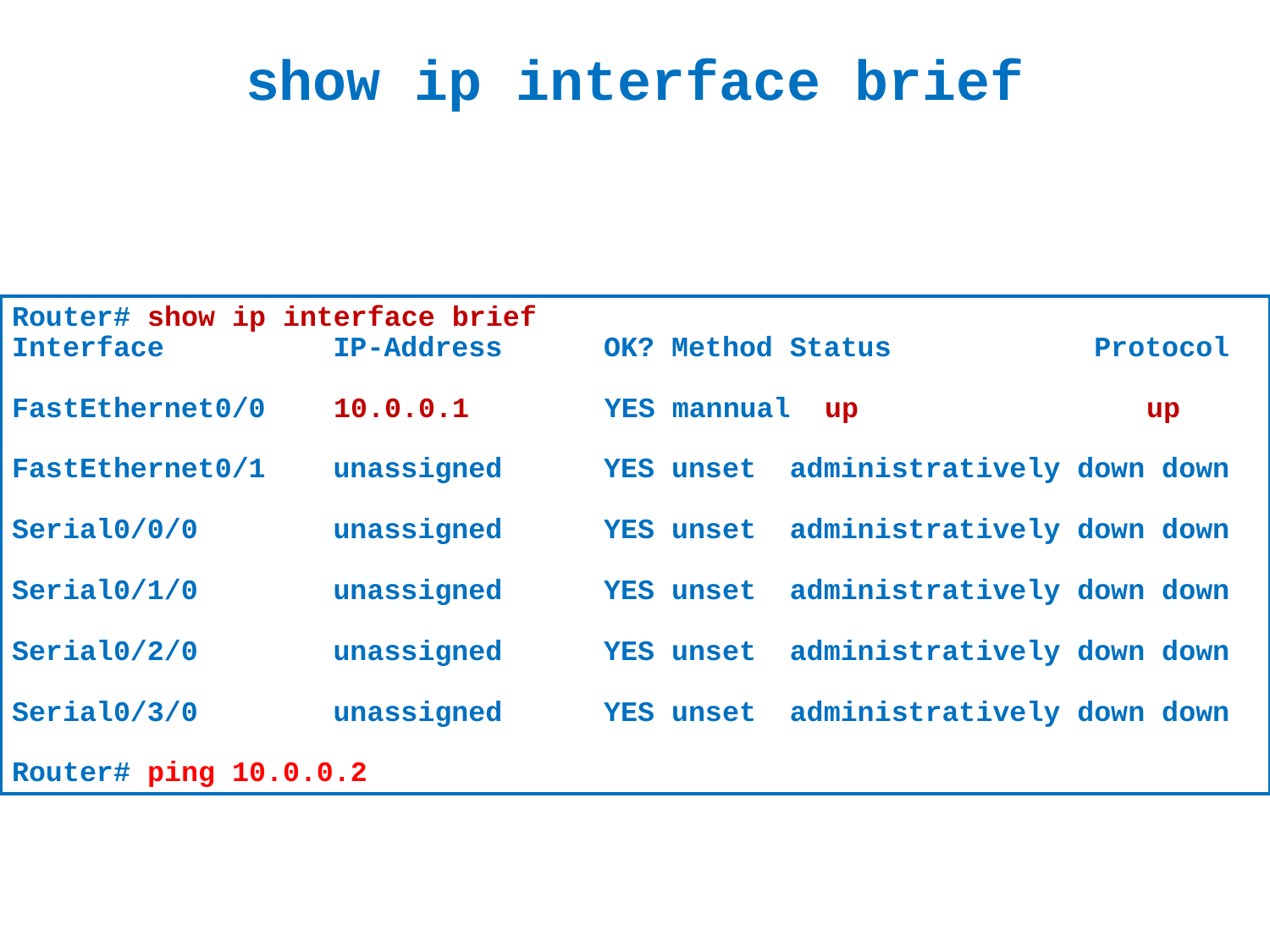

# show ip interface brief
Router# show ip interface brief
Interface          IP-Address      OK? Method Status            Protocol

FastEthernet0/0    10.0.0.1        YES mannual  up                 up

FastEthernet0/1    unassigned      YES unset  administratively down down

Serial0/0/0        unassigned      YES unset  administratively down down

Serial0/1/0        unassigned      YES unset  administratively down down

Serial0/2/0        unassigned      YES unset  administratively down down

Serial0/3/0        unassigned      YES unset  administratively down down

Router# ping 10.0.0.2